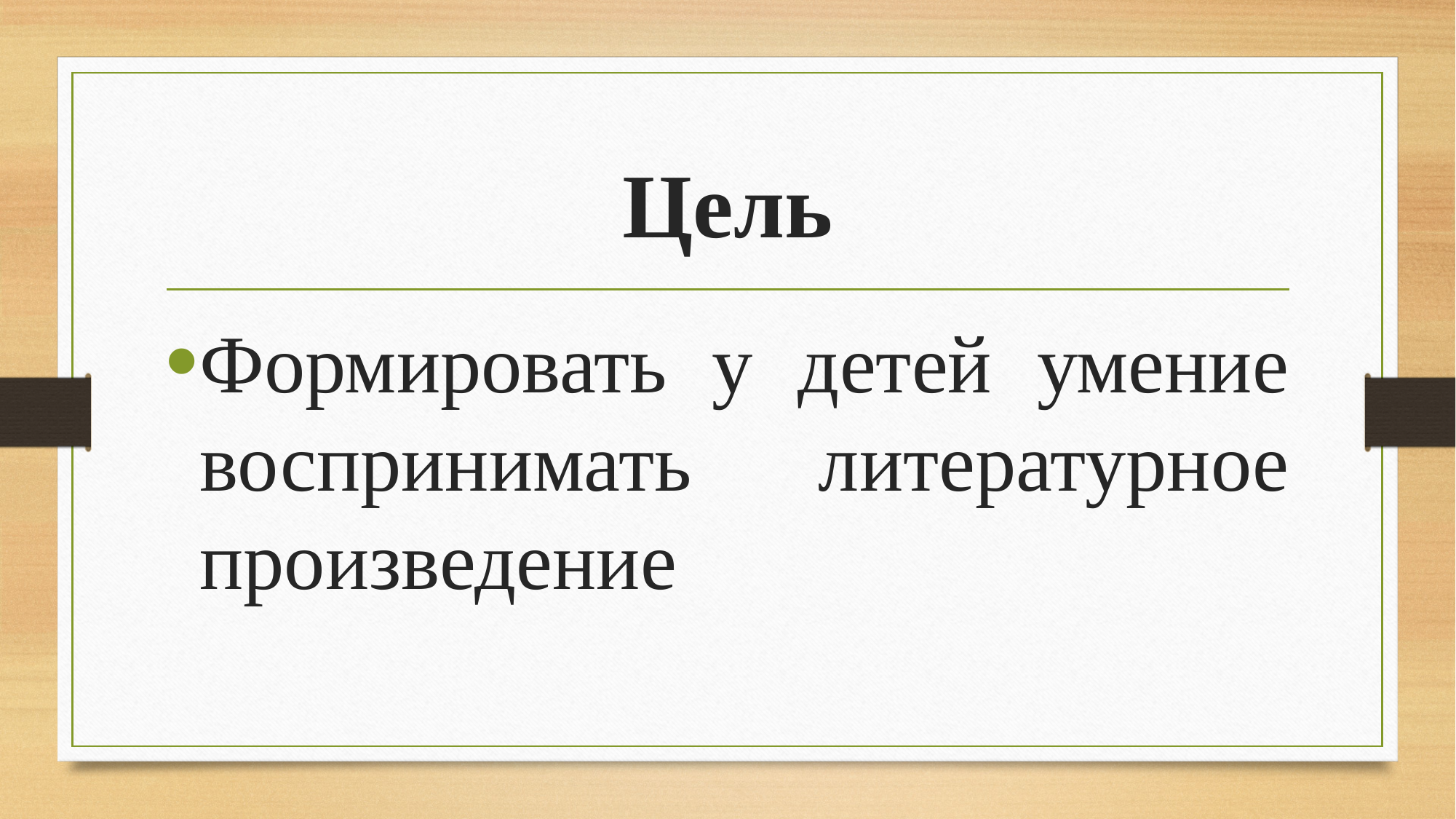

# Цель
Формировать у детей умение воспринимать литературное произведение